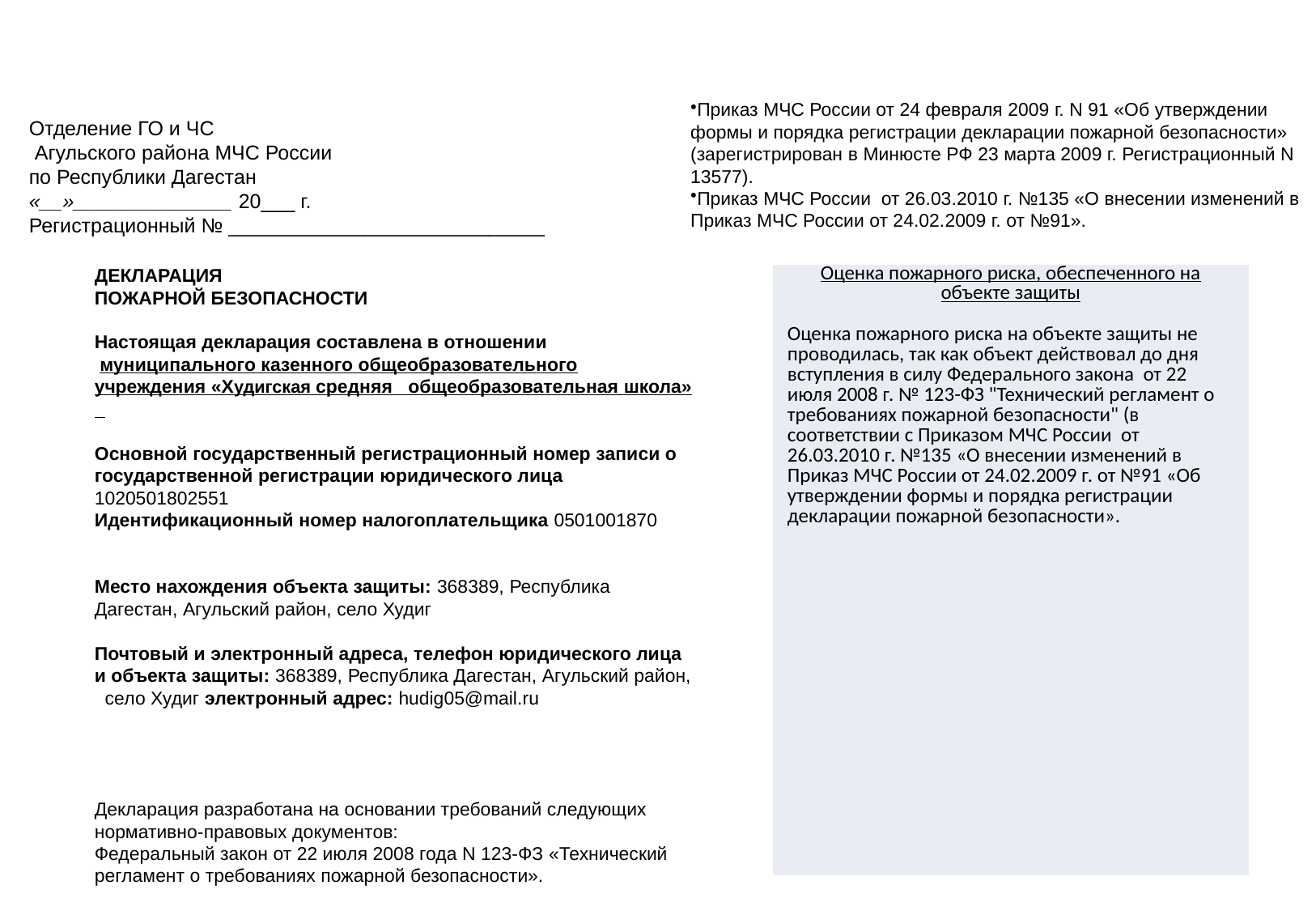

Приказ МЧС России от 24 февраля 2009 г. N 91 «Об утверждении формы и порядка регистрации декларации пожарной безопасности» (зарегистрирован в Минюсте РФ 23 марта 2009 г. Регистрационный N 13577).
Приказ МЧС России  от 26.03.2010 г. №135 «О внесении изменений в Приказ МЧС России от 24.02.2009 г. от №91».

Отделение ГО и ЧС
 Агульского района МЧС России
по Республики Дагестан
«__»______________ 20___ г.
Регистрационный № ____________________________

ДЕКЛАРАЦИЯ
ПОЖАРНОЙ БЕЗОПАСНОСТИ

Настоящая декларация составлена в отношении
 муниципального казенного общеобразовательного учреждения «Худигская средняя   общеобразовательная школа»

Основной государственный регистрационный номер записи о государственной регистрации юридического лица   1020501802551
Идентификационный номер налогоплательщика 0501001870

Место нахождения объекта защиты: 368389, Республика Дагестан, Агульский район, село Худиг

Почтовый и электронный адреса, телефон юридического лица и объекта защиты: 368389, Республика Дагестан, Агульский район,   село Худиг электронный адрес: hudig05@mail.ru

Декларация разработана на основании требований следующих нормативно-правовых до­кументов:
Федеральный закон от 22 июля 2008 года N 123-ФЗ «Технический регламент о требовани­ях пожарной безопасности».
| Оценка пожарного риска, обеспеченного на объекте защиты   Оценка пожарного риска на объекте защиты не проводилась, так как объект действовал до дня вступления в силу Федерального закона от 22 июля 2008 г. № 123-ФЗ "Технический рег­ламент о требованиях пожарной безопасности" (в соответствии с Приказом МЧС России от 26.03.2010 г. №135 «О внесении изменений в Приказ МЧС России от 24.02.2009 г. от №91 «Об утверждении формы и порядка регистрации декларации пожарной безопасности». |
| --- |